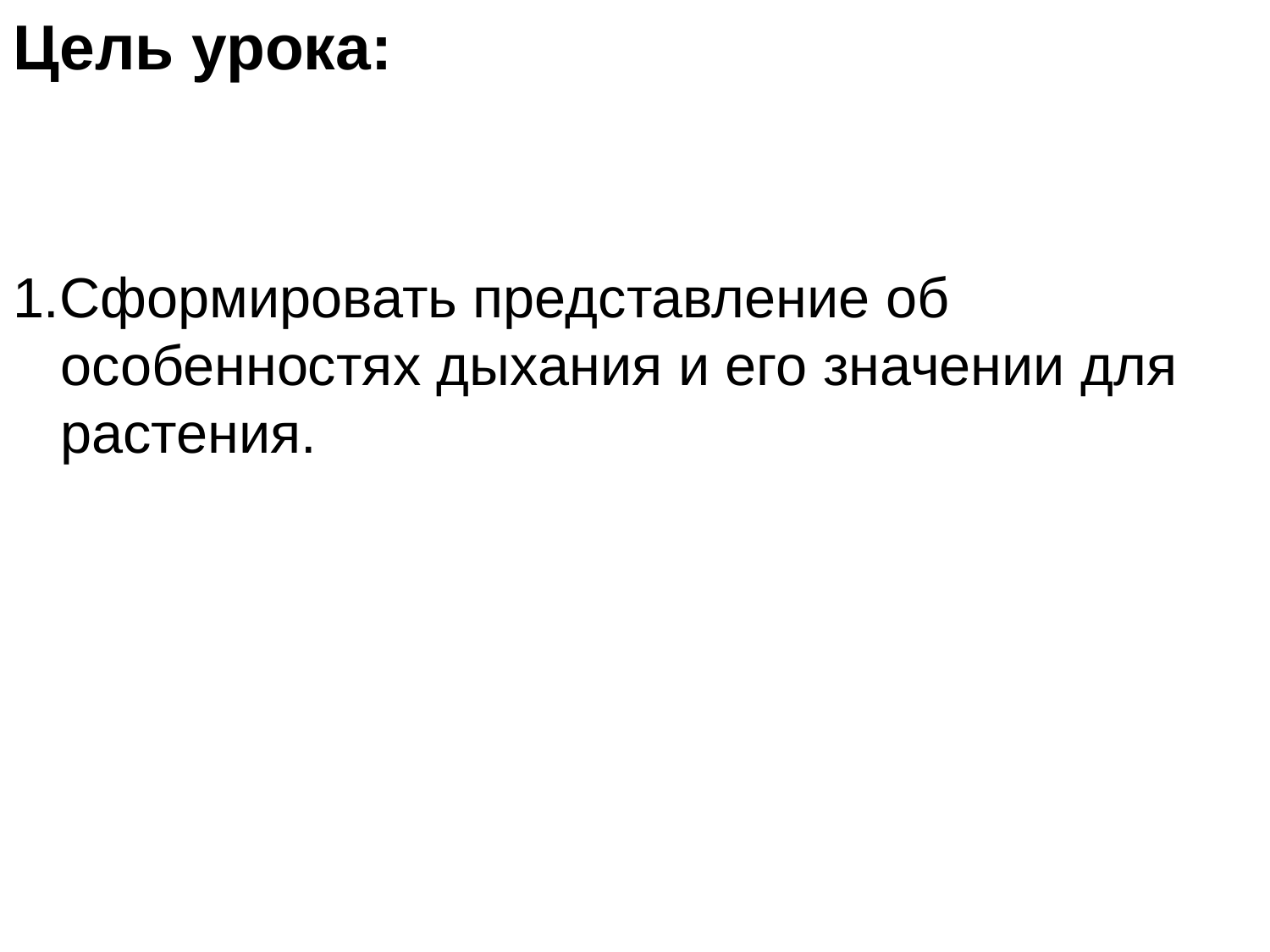

Цель урока:

1.Сформировать представление об особенностях дыхания и его значении для растения.